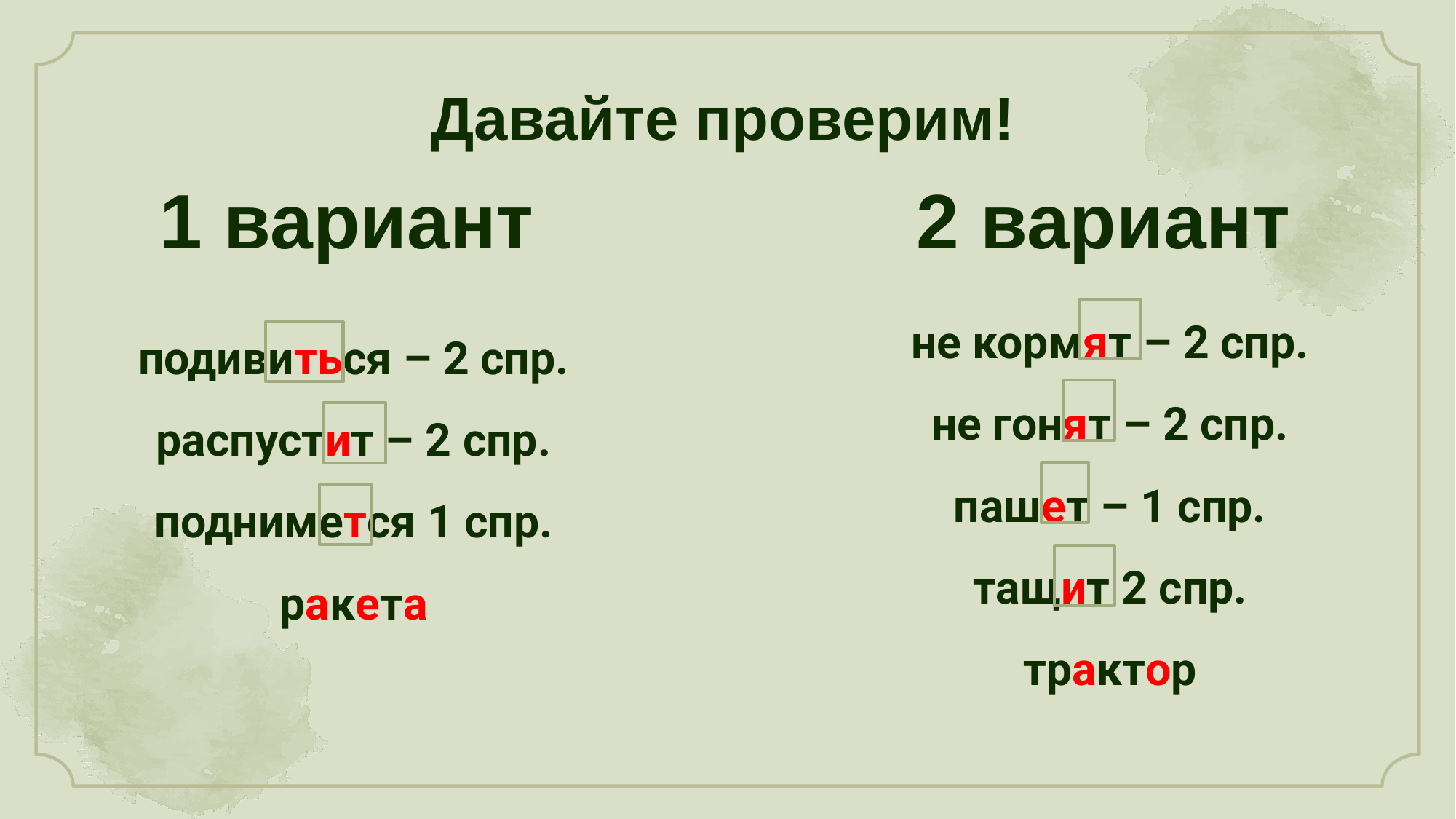

Давайте проверим!
# 1 вариант
2 вариант

подивиться – 2 спр.
распустит – 2 спр.
поднимется 1 спр.
ракета

не кормят – 2 спр.
не гонят – 2 спр.
пашет – 1 спр.
тащит 2 спр.
трактор